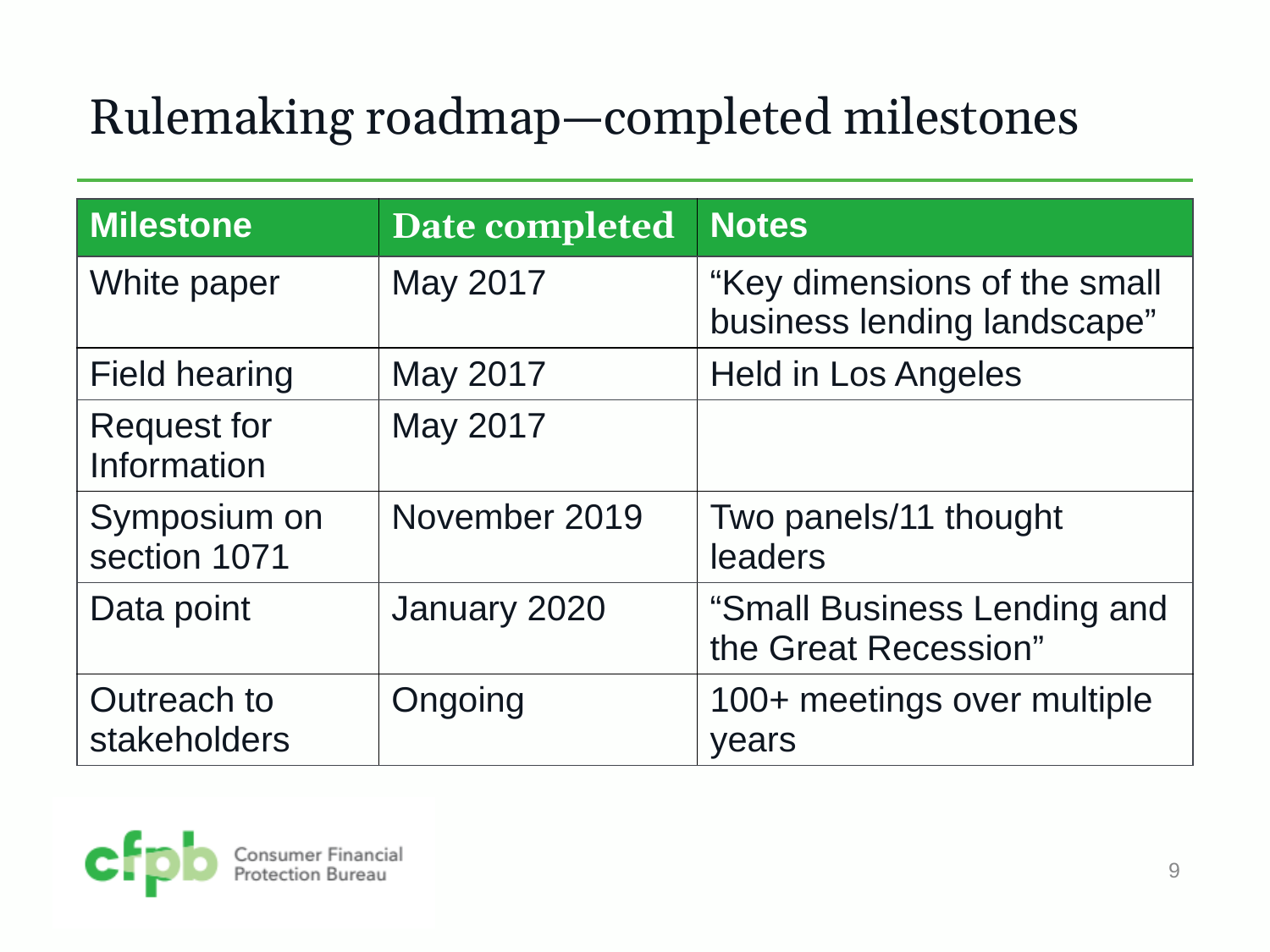

# Rulemaking roadmap—completed milestones
| Milestone | Date completed | Notes |
| --- | --- | --- |
| White paper | May 2017 | “Key dimensions of the small business lending landscape” |
| Field hearing | May 2017 | Held in Los Angeles |
| Request for Information | May 2017 |  |
| Symposium on section 1071 | November 2019 | Two panels/11 thought leaders |
| Data point | January 2020 | “Small Business Lending and the Great Recession” |
| Outreach to stakeholders | Ongoing | 100+ meetings over multiple years |
9